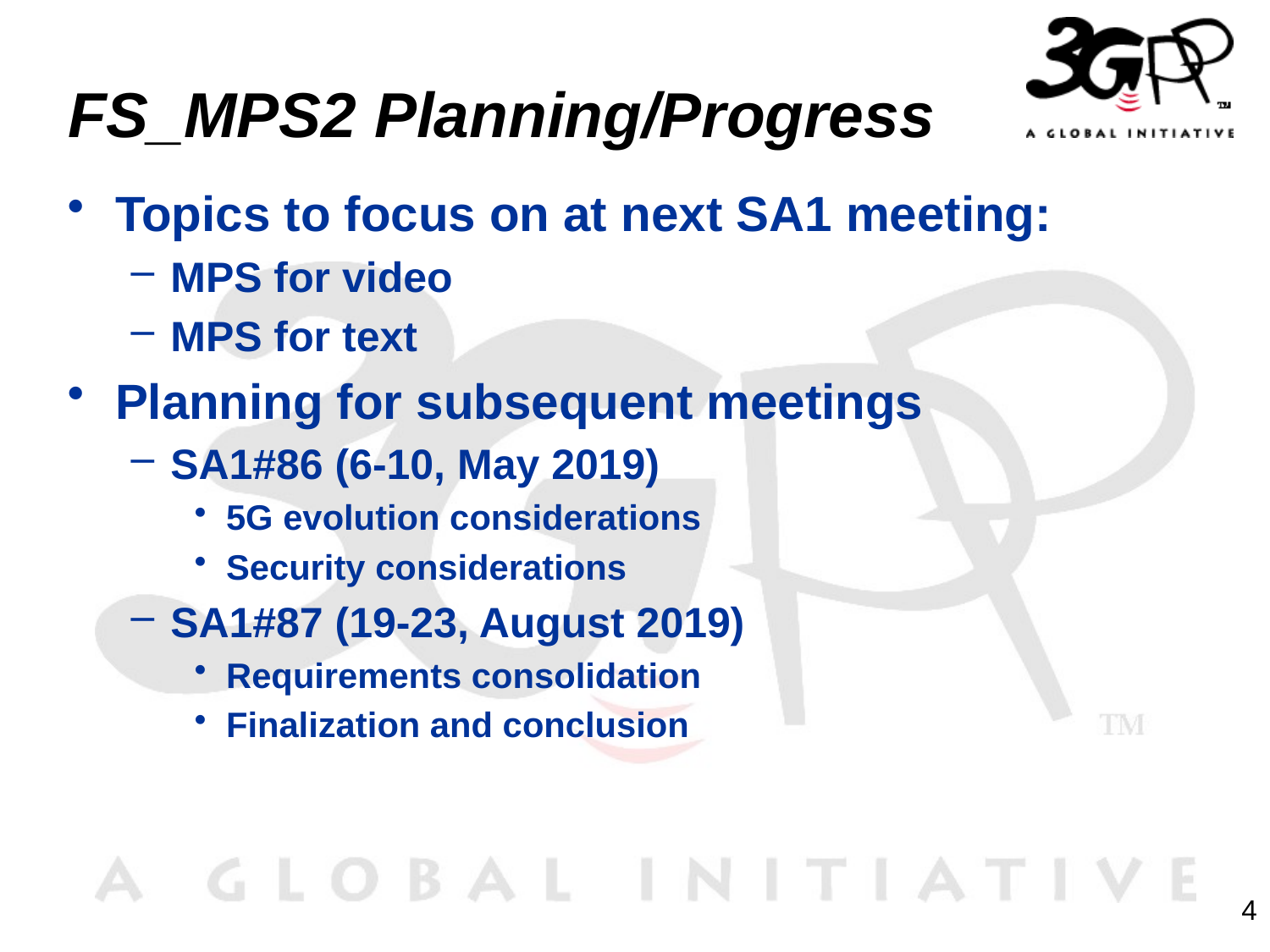

# FS_MPS2 Planning/Progress
Topics to focus on at next SA1 meeting:
MPS for video
MPS for text
Planning for subsequent meetings
SA1#86 (6-10, May 2019)
5G evolution considerations
Security considerations
SA1#87 (19-23, August 2019)
Requirements consolidation
Finalization and conclusion
4